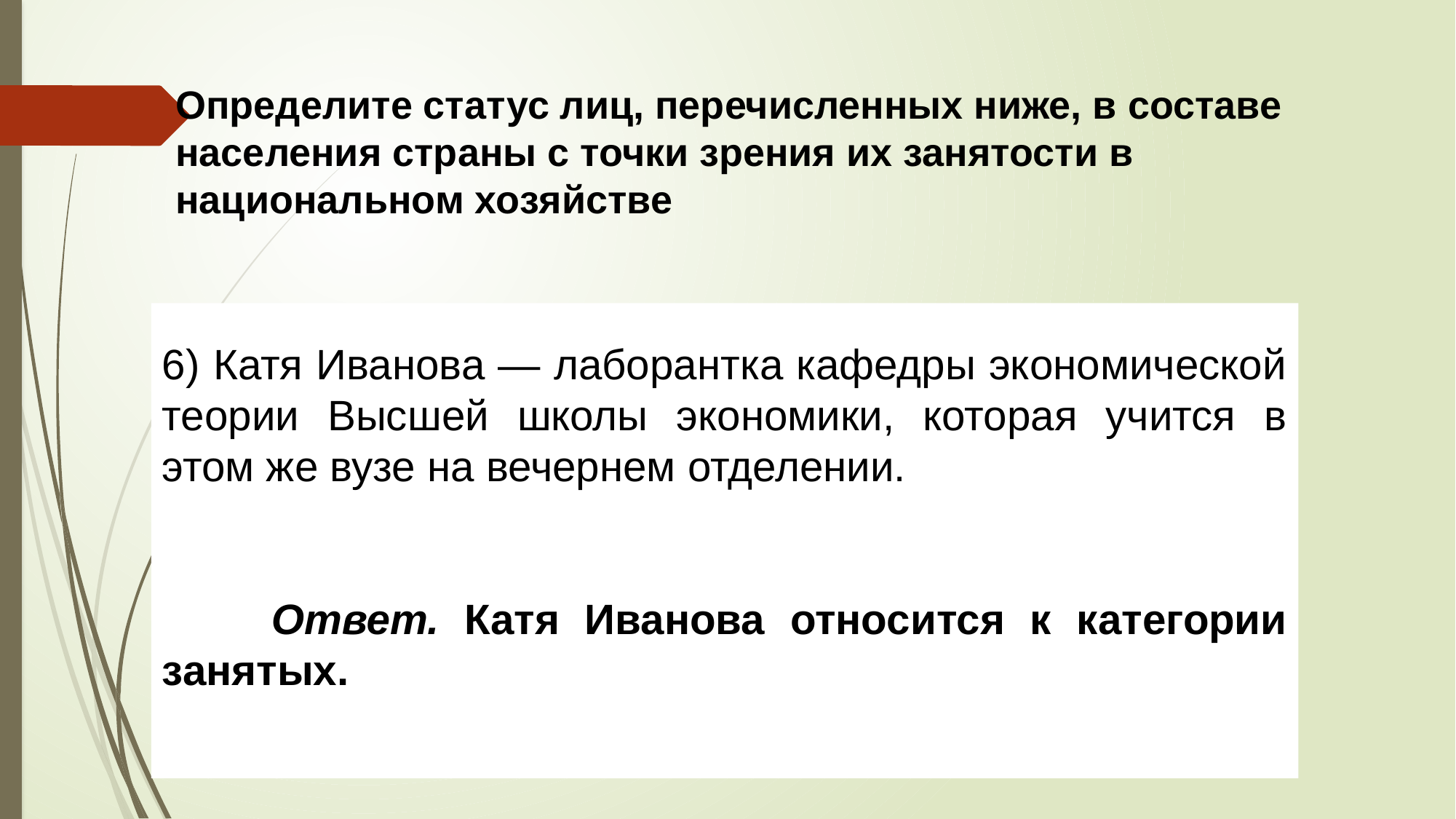

# Определите статус лиц, перечисленных ниже, в составе населения страны с точки зрения их занятости в национальном хозяйстве
6) Катя Иванова — лаборантка кафедры экономической тео­рии Высшей школы экономики, которая учится в этом же вузе на вечернем отделении.

	Ответ. Катя Иванова относится к категории занятых.